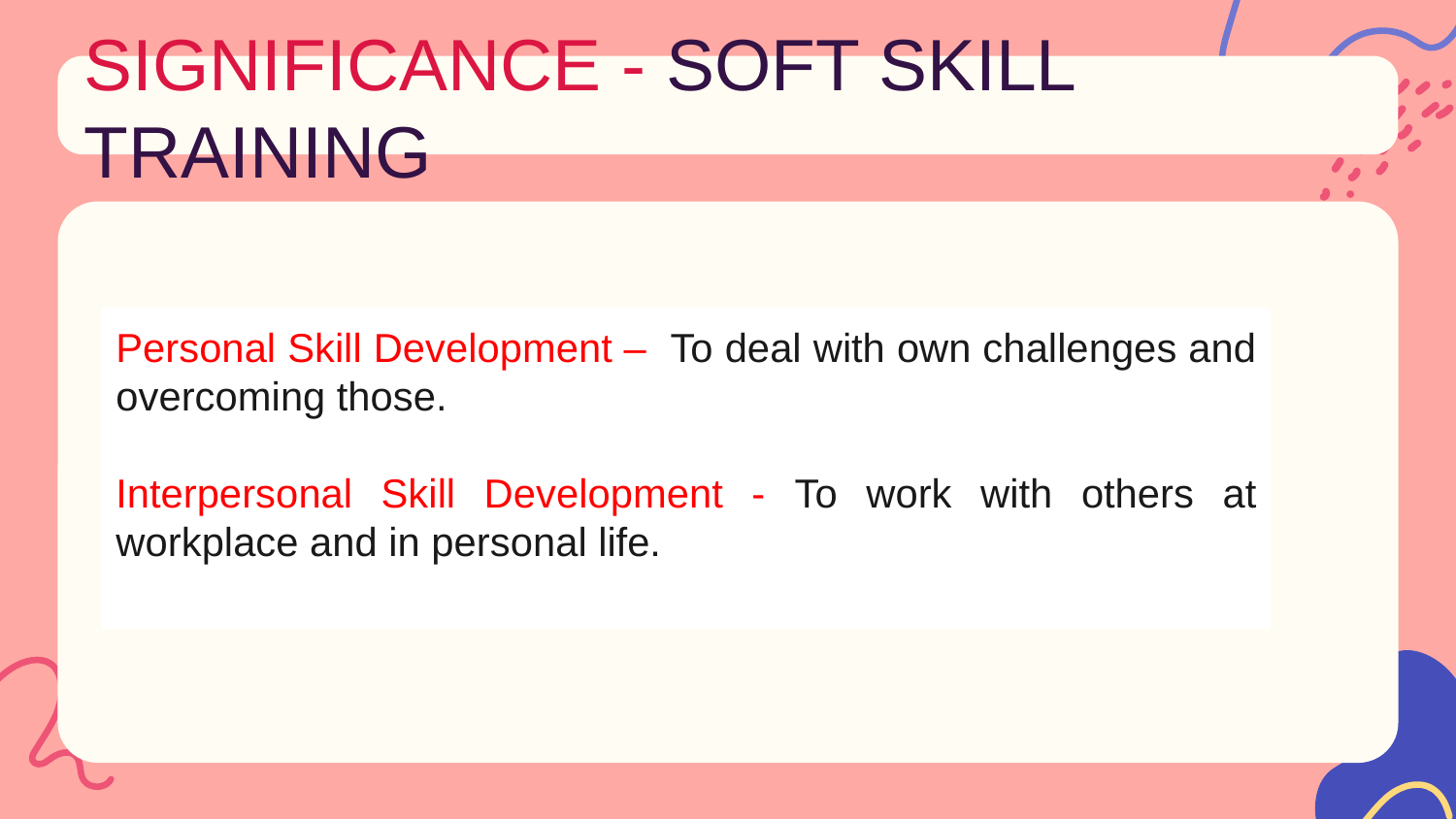

# SIGNIFICANCE - SOFT SKILL TRAINING
Personal Skill Development –  To deal with own challenges and overcoming those.

Interpersonal Skill Development - To work with others at workplace and in personal life.